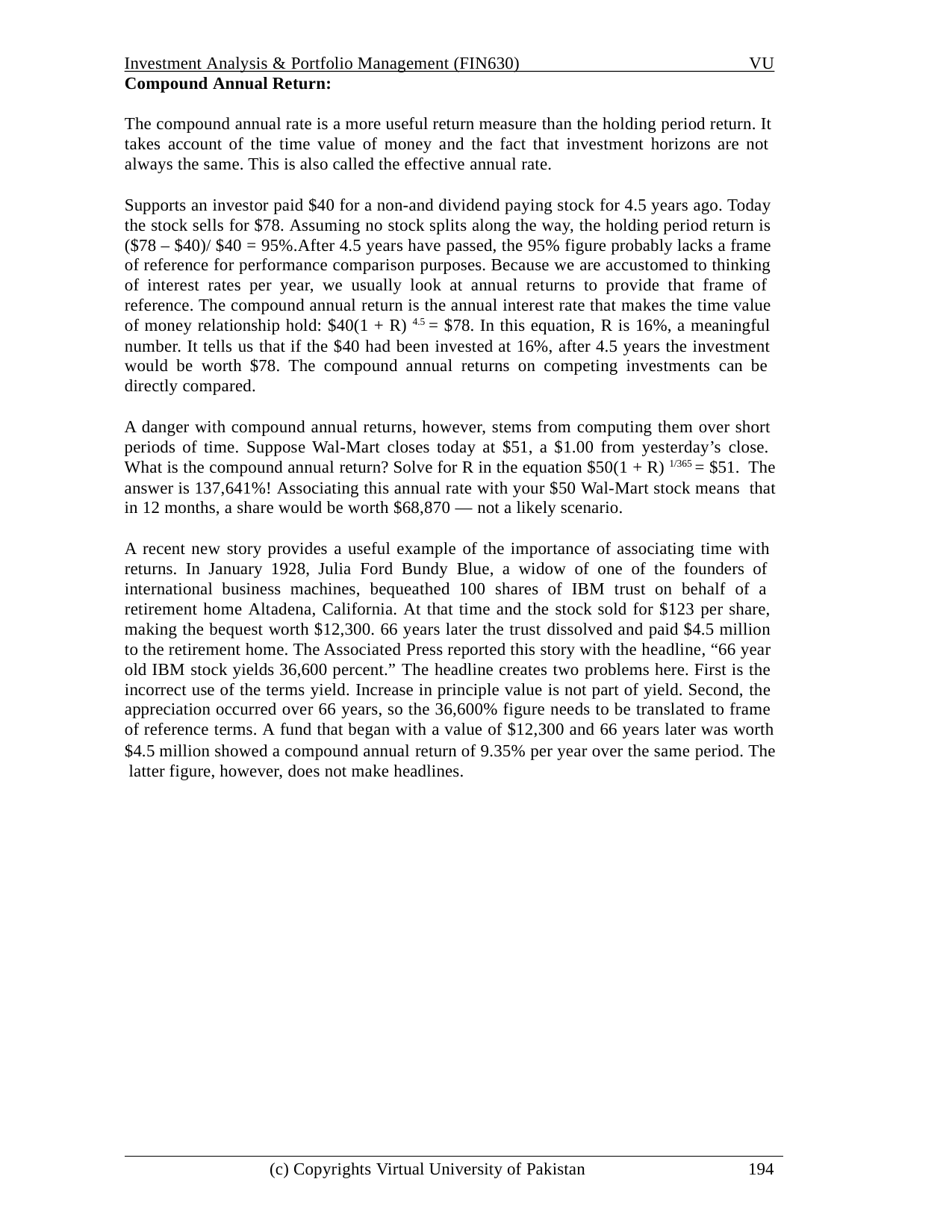

Investment Analysis & Portfolio Management (FIN630)
VU
Compound Annual Return:

The compound annual rate is a more useful return measure than the holding period return. It  takes account of the time value of money and the fact that investment horizons are not  always the same. This is also called the effective annual rate.

Supports an investor paid $40 for a non-and dividend paying stock for 4.5 years ago. Today  the stock sells for $78. Assuming no stock splits along the way, the holding period return is  ($78 – $40)/ $40 = 95%.After 4.5 years have passed, the 95% figure probably lacks a frame  of reference for performance comparison purposes. Because we are accustomed to thinking  of interest rates per year, we usually look at annual returns to provide that frame of  reference. The compound annual return is the annual interest rate that makes the time value  of money relationship hold: $40(1 + R) 4.5 = $78. In this equation, R is 16%, a meaningful  number. It tells us that if the $40 had been invested at 16%, after 4.5 years the investment  would be worth $78. The compound annual returns on competing investments can be  directly compared.

A danger with compound annual returns, however, stems from computing them over short  periods of time. Suppose Wal-Mart closes today at $51, a $1.00 from yesterday’s close.  What is the compound annual return? Solve for R in the equation $50(1 + R) 1/365 = $51.  The answer is 137,641%! Associating this annual rate with your $50 Wal-Mart stock means  that in 12 months, a share would be worth $68,870 — not a likely scenario.

A recent new story provides a useful example of the importance of associating time with  returns. In January 1928, Julia Ford Bundy Blue, a widow of one of the founders of  international business machines, bequeathed 100 shares of IBM trust on behalf of a  retirement home Altadena, California. At that time and the stock sold for $123 per share,  making the bequest worth $12,300. 66 years later the trust dissolved and paid $4.5 million  to the retirement home. The Associated Press reported this story with the headline, “66 year  old IBM stock yields 36,600 percent.” The headline creates two problems here. First is the  incorrect use of the terms yield. Increase in principle value is not part of yield. Second, the  appreciation occurred over 66 years, so the 36,600% figure needs to be translated to frame  of reference terms. A fund that began with a value of $12,300 and 66 years later was worth
$4.5 million showed a compound annual return of 9.35% per year over the same period. The  latter figure, however, does not make headlines.

(c) Copyrights Virtual University of Pakistan
194